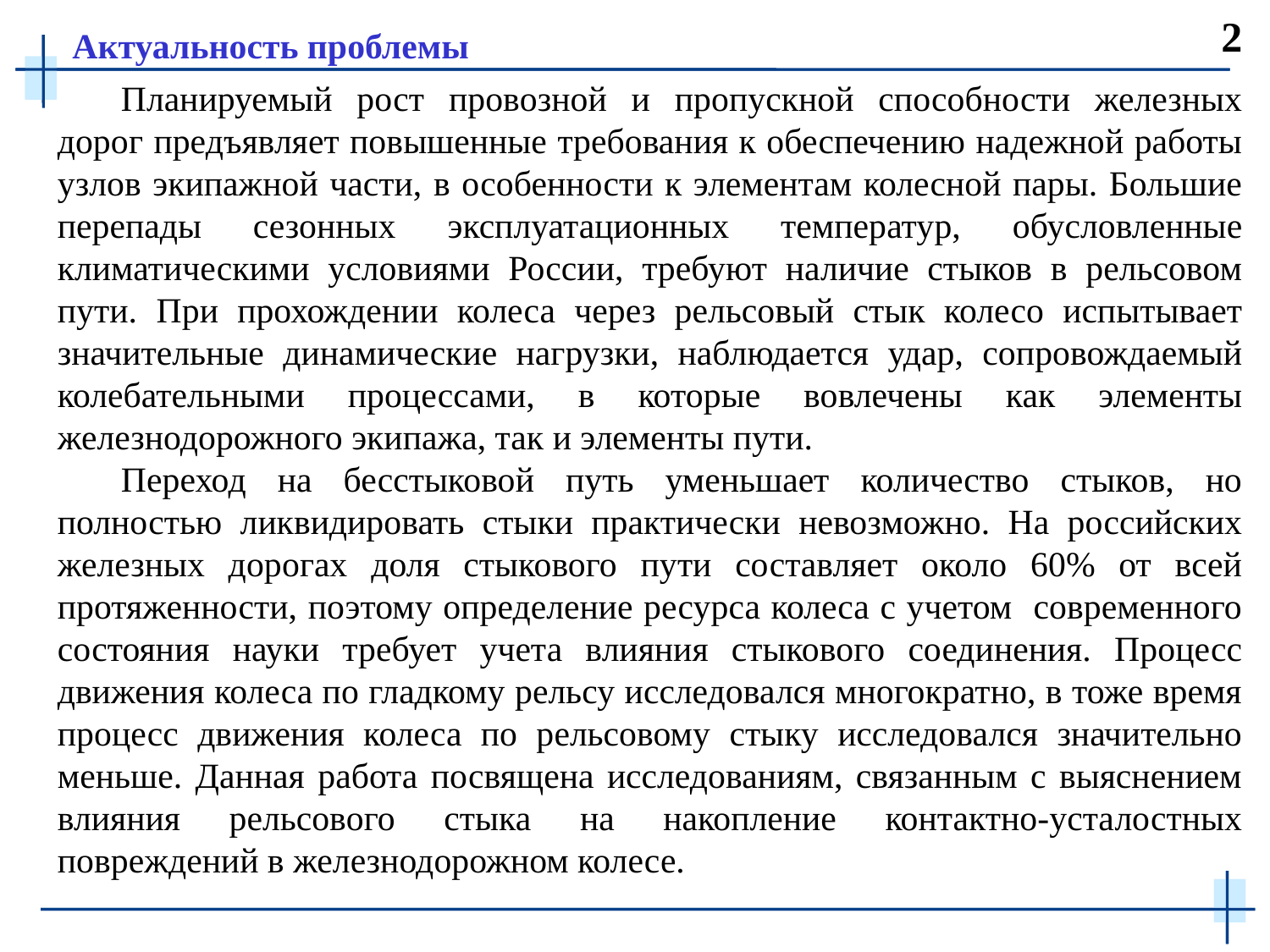

2
# Актуальность проблемы
Планируемый рост провозной и пропускной способности железных дорог предъявляет повышенные требования к обеспечению надежной работы узлов экипажной части, в особенности к элементам колесной пары. Большие перепады сезонных эксплуатационных температур, обусловленные климатическими условиями России, требуют наличие стыков в рельсовом пути. При прохождении колеса через рельсовый стык колесо испытывает значительные динамические нагрузки, наблюдается удар, сопровождаемый колебательными процессами, в которые вовлечены как элементы железнодорожного экипажа, так и элементы пути.
Переход на бесстыковой путь уменьшает количество стыков, но полностью ликвидировать стыки практически невозможно. На российских железных дорогах доля стыкового пути составляет около 60% от всей протяженности, поэтому определение ресурса колеса с учетом  современного состояния науки требует учета влияния стыкового соединения. Процесс движения колеса по гладкому рельсу исследовался многократно, в тоже время процесс движения колеса по рельсовому стыку исследовался значительно меньше. Данная работа посвящена исследованиям, связанным с выяснением влияния рельсового стыка на накопление контактно-усталостных повреждений в железнодорожном колесе.